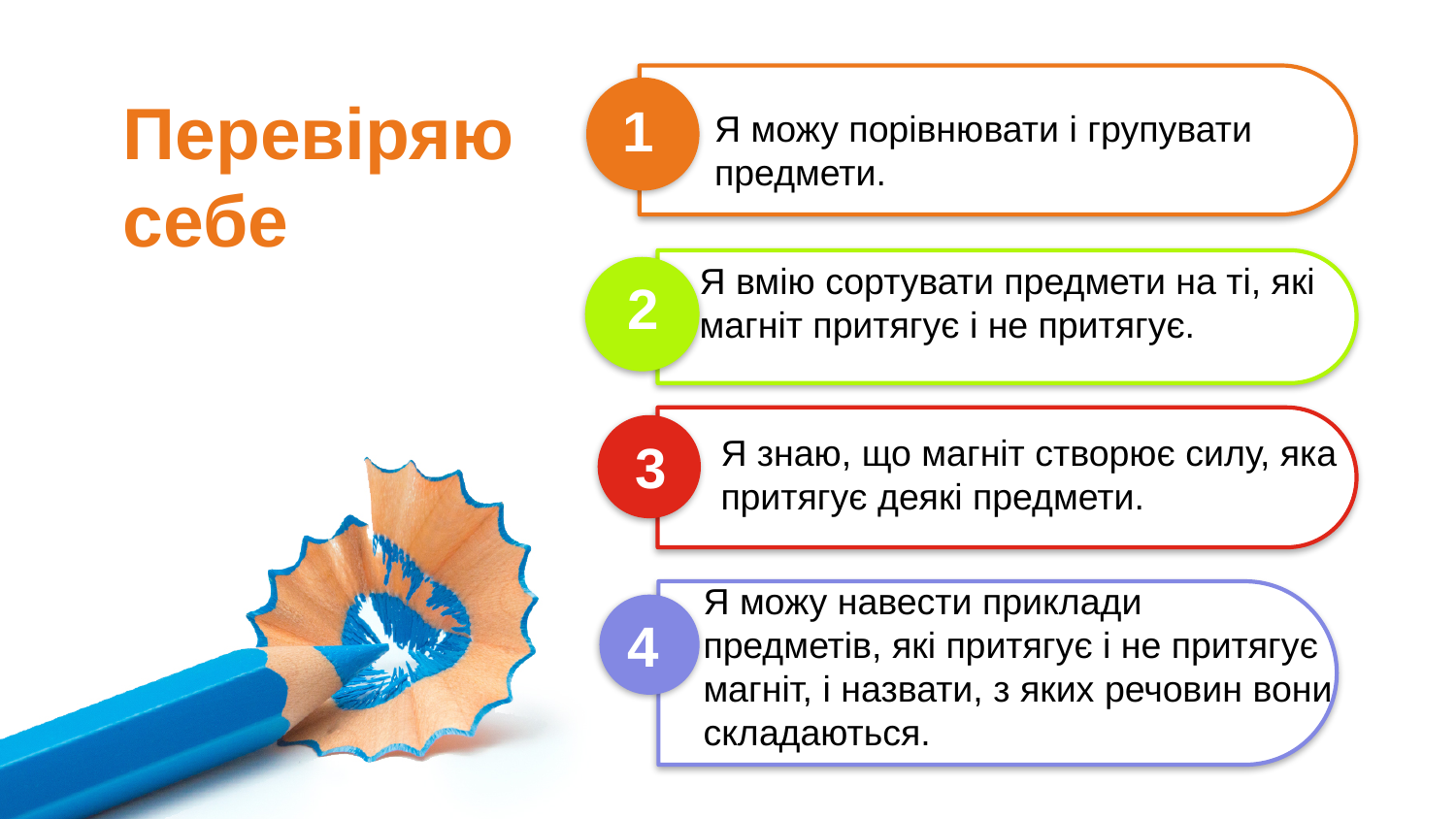

Перевіряю себе

1
Я можу порівнювати і групувати
предмети.

Я вмію сортувати предмети на ті, які
магніт притягує і не притягує.

2

Я знаю, що магніт створює силу, яка
притягує деякі предмети.
3
Я можу навести приклади
предметів, які притягує і не притягує магніт, і назвати, з яких речовин вони
складаються.

4